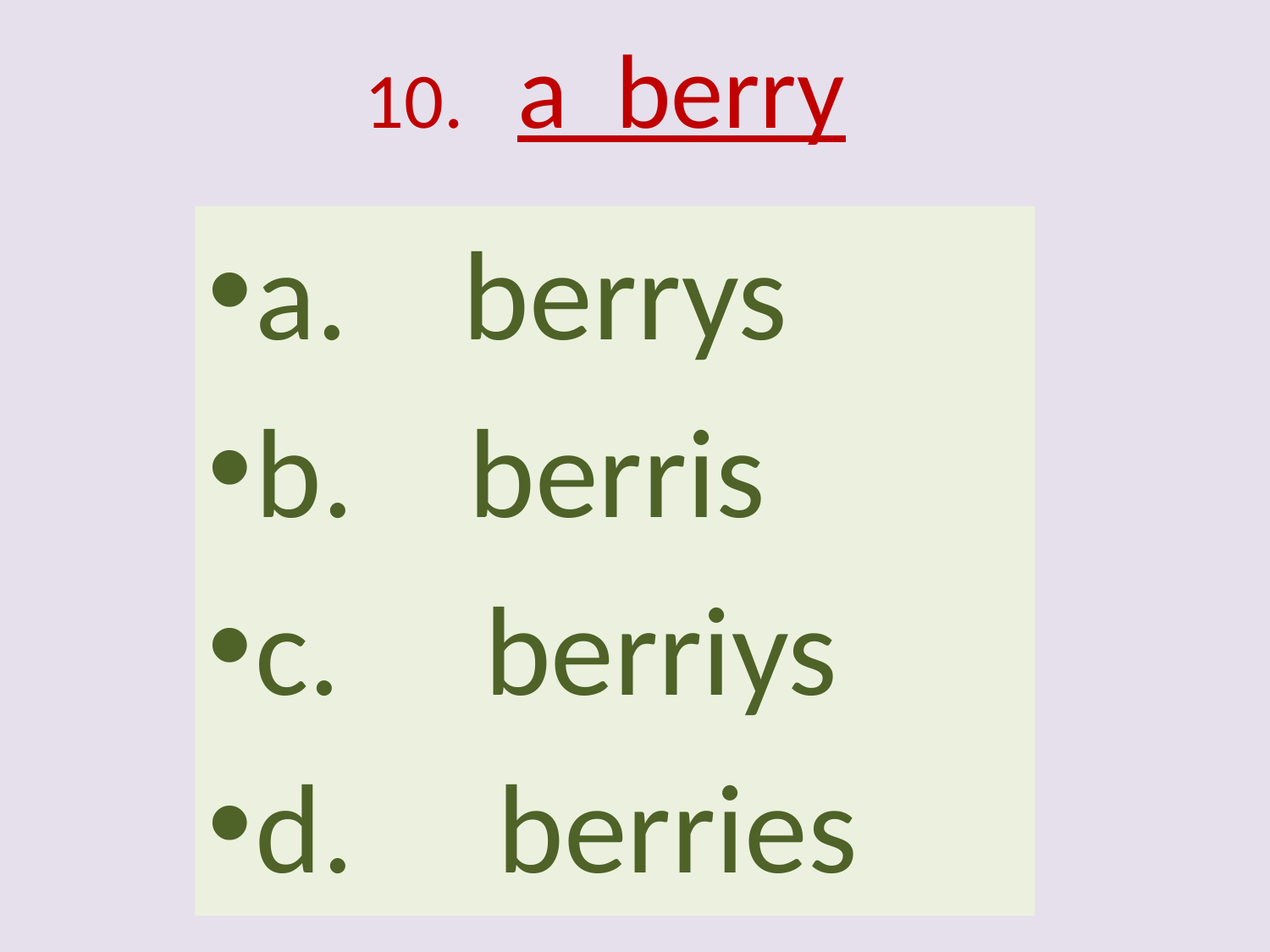

# 10.   a  berry
a.    berrys
b.    berris
c.     berriys
d.     berries